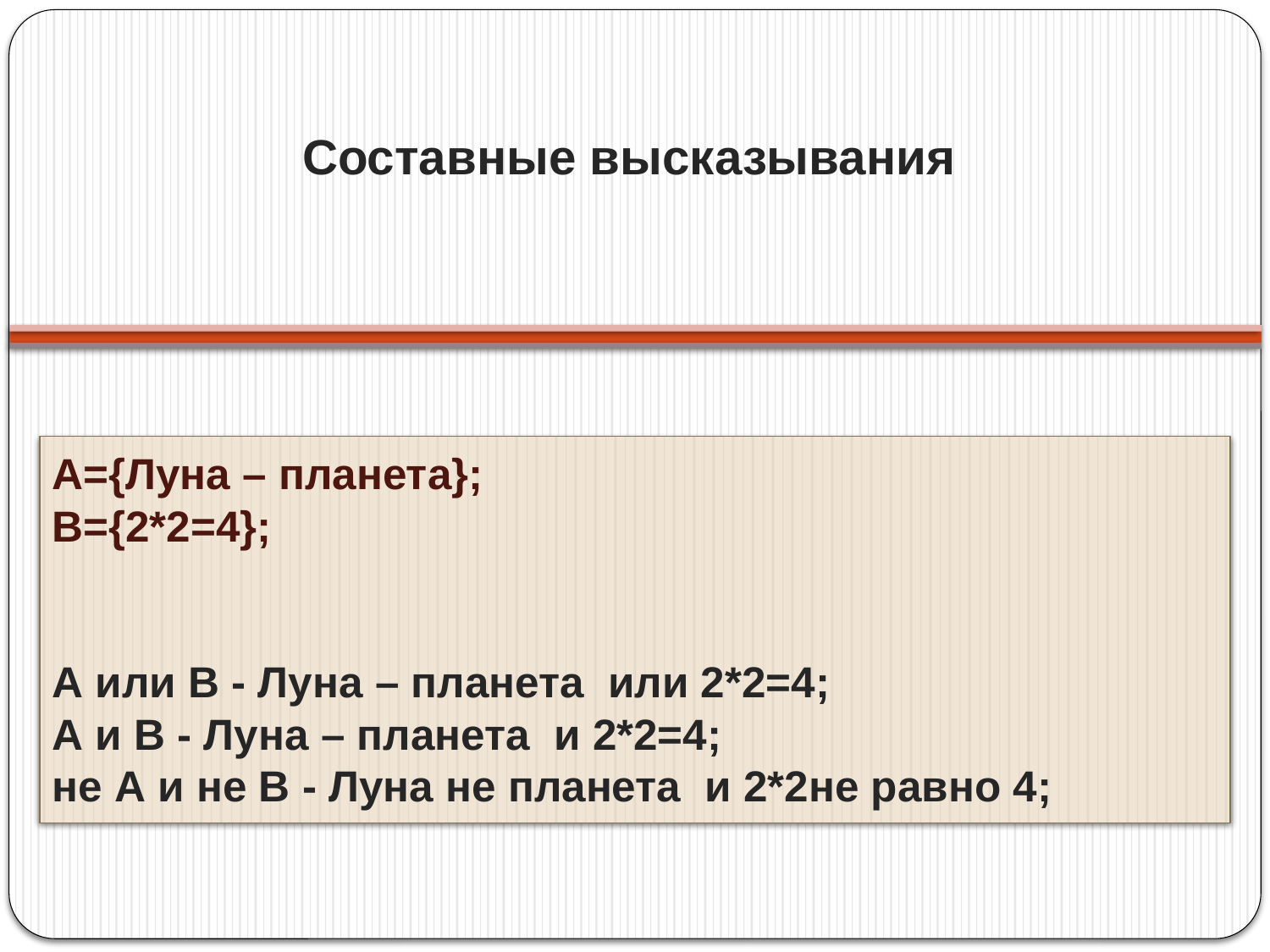

Составные высказывания
# А={Луна – планета}; В={2*2=4}; А или В - Луна – планета  или 2*2=4; А и В - Луна – планета  и 2*2=4; не А и не В - Луна не планета  и 2*2не равно 4;